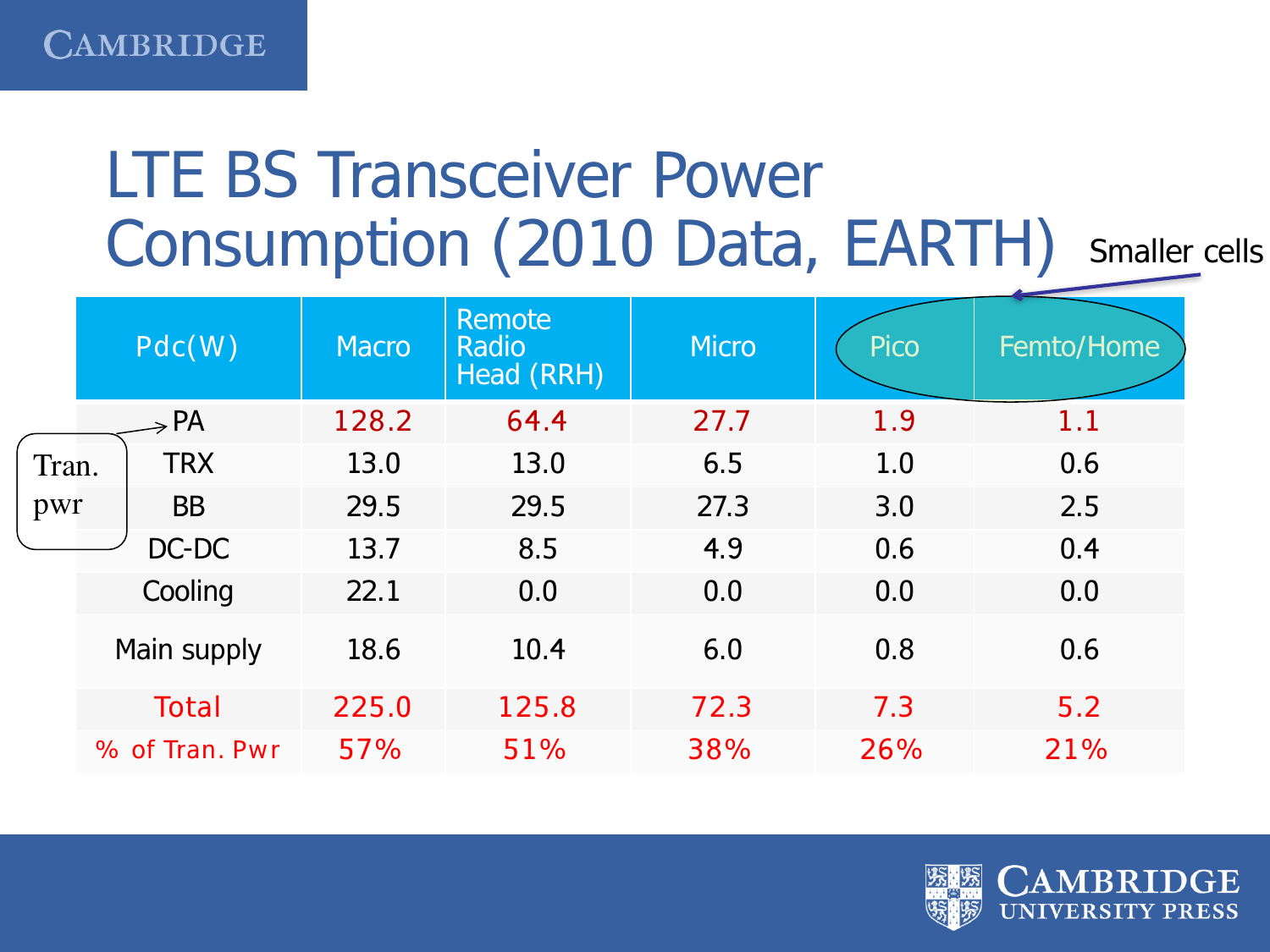

# LTE BS Transceiver Power Consumption (2010 Data, EARTH)
Smaller cells
| Pdc(W) | Macro | Remote Radio Head (RRH) | Micro | Pico | Femto/Home |
| --- | --- | --- | --- | --- | --- |
| PA | 128.2 | 64.4 | 27.7 | 1.9 | 1.1 |
| TRX | 13.0 | 13.0 | 6.5 | 1.0 | 0.6 |
| BB | 29.5 | 29.5 | 27.3 | 3.0 | 2.5 |
| DC-DC | 13.7 | 8.5 | 4.9 | 0.6 | 0.4 |
| Cooling | 22.1 | 0.0 | 0.0 | 0.0 | 0.0 |
| Main supply | 18.6 | 10.4 | 6.0 | 0.8 | 0.6 |
| Total | 225.0 | 125.8 | 72.3 | 7.3 | 5.2 |
| % of Tran. Pwr | 57% | 51% | 38% | 26% | 21% |

Tran. pwr